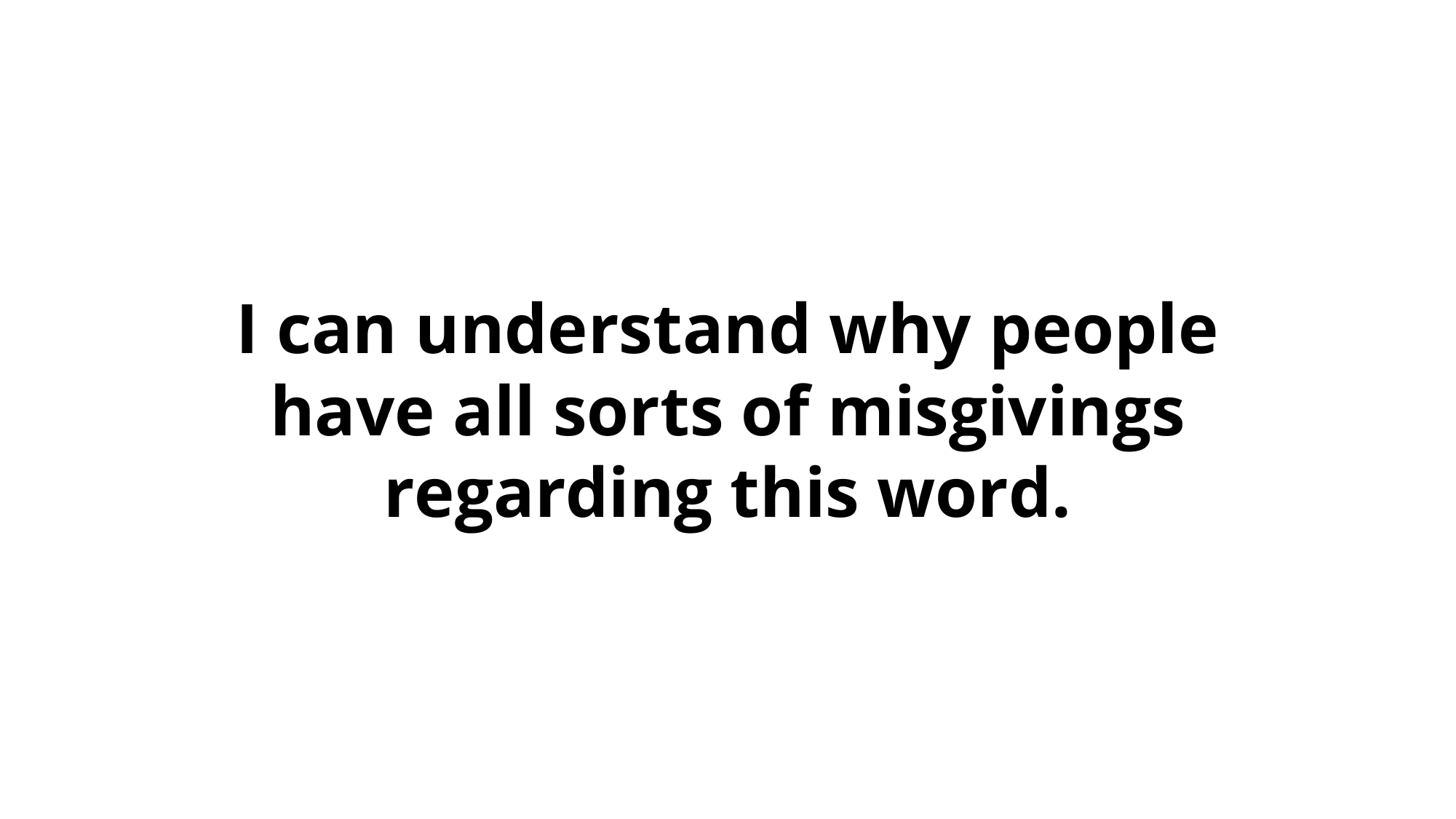

I can understand why people have all sorts of misgivings regarding this word.